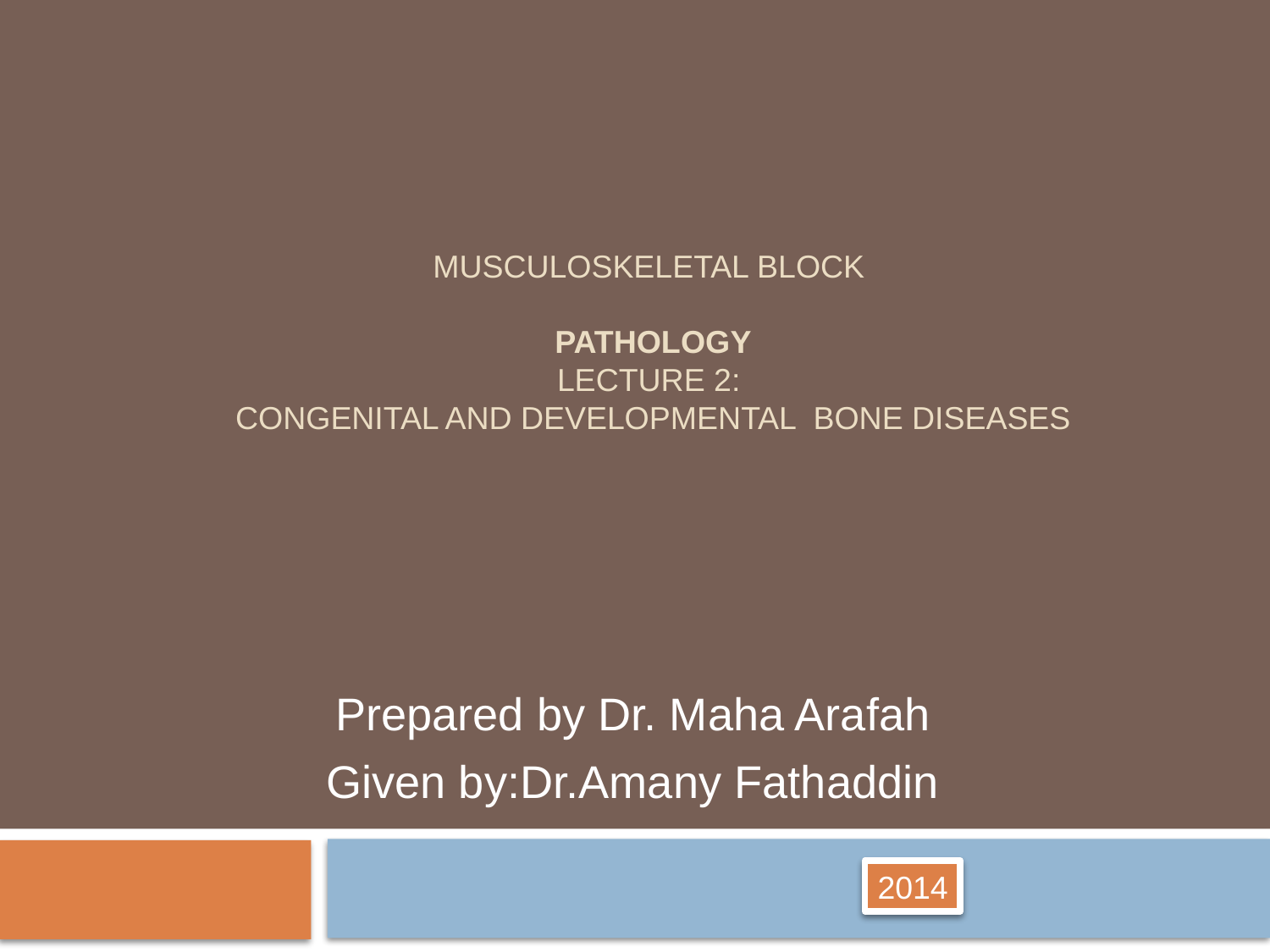

# MUSCULOSKELETAL BLOCK Pathology Lecture 2: Congenital and developmental  bone diseases
Prepared by Dr. Maha Arafah
Given by:Dr.Amany Fathaddin
2014